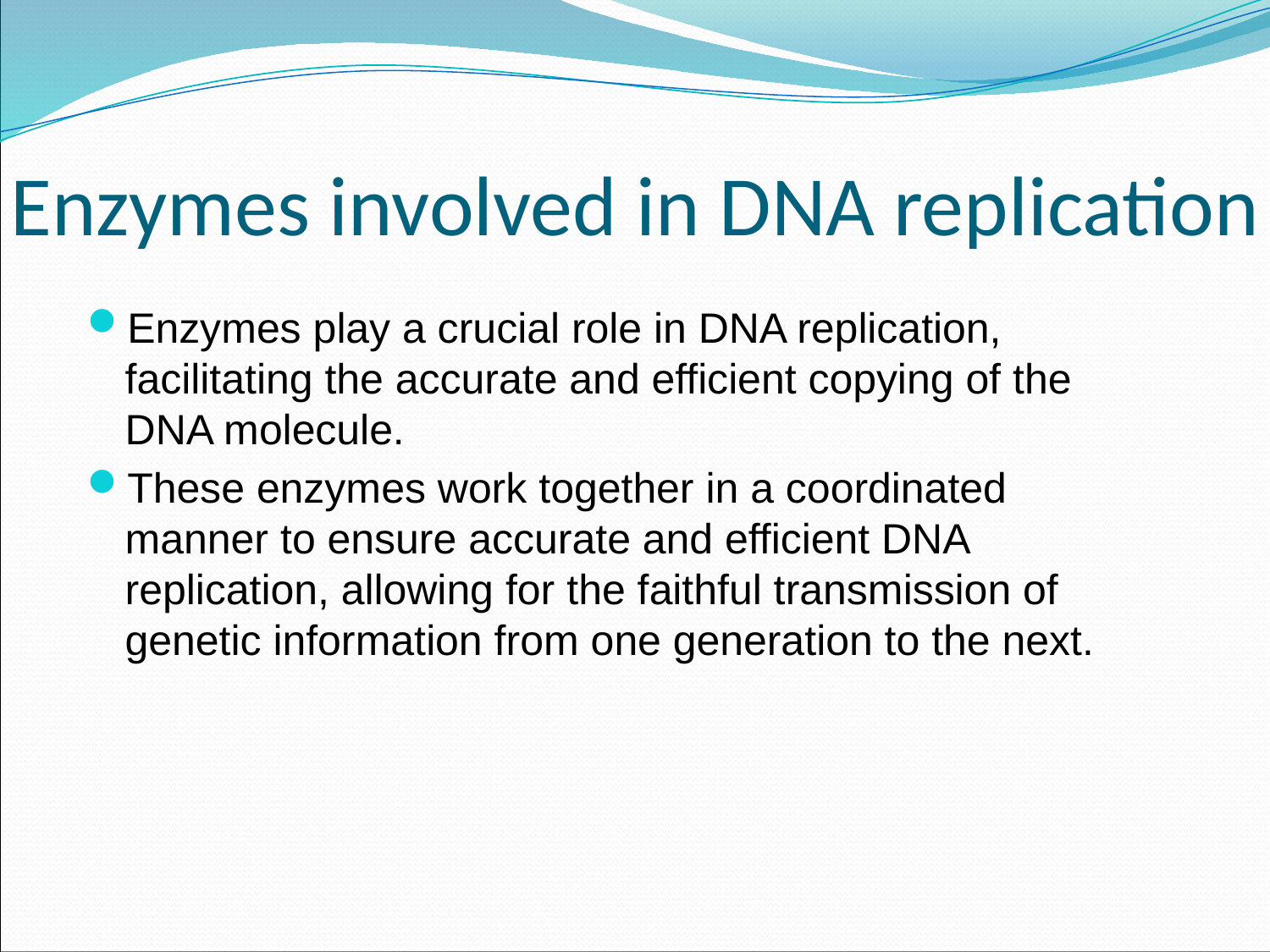

# Enzymes involved in DNA replication
Enzymes play a crucial role in DNA replication, facilitating the accurate and efficient copying of the DNA molecule.
These enzymes work together in a coordinated manner to ensure accurate and efficient DNA replication, allowing for the faithful transmission of genetic information from one generation to the next.